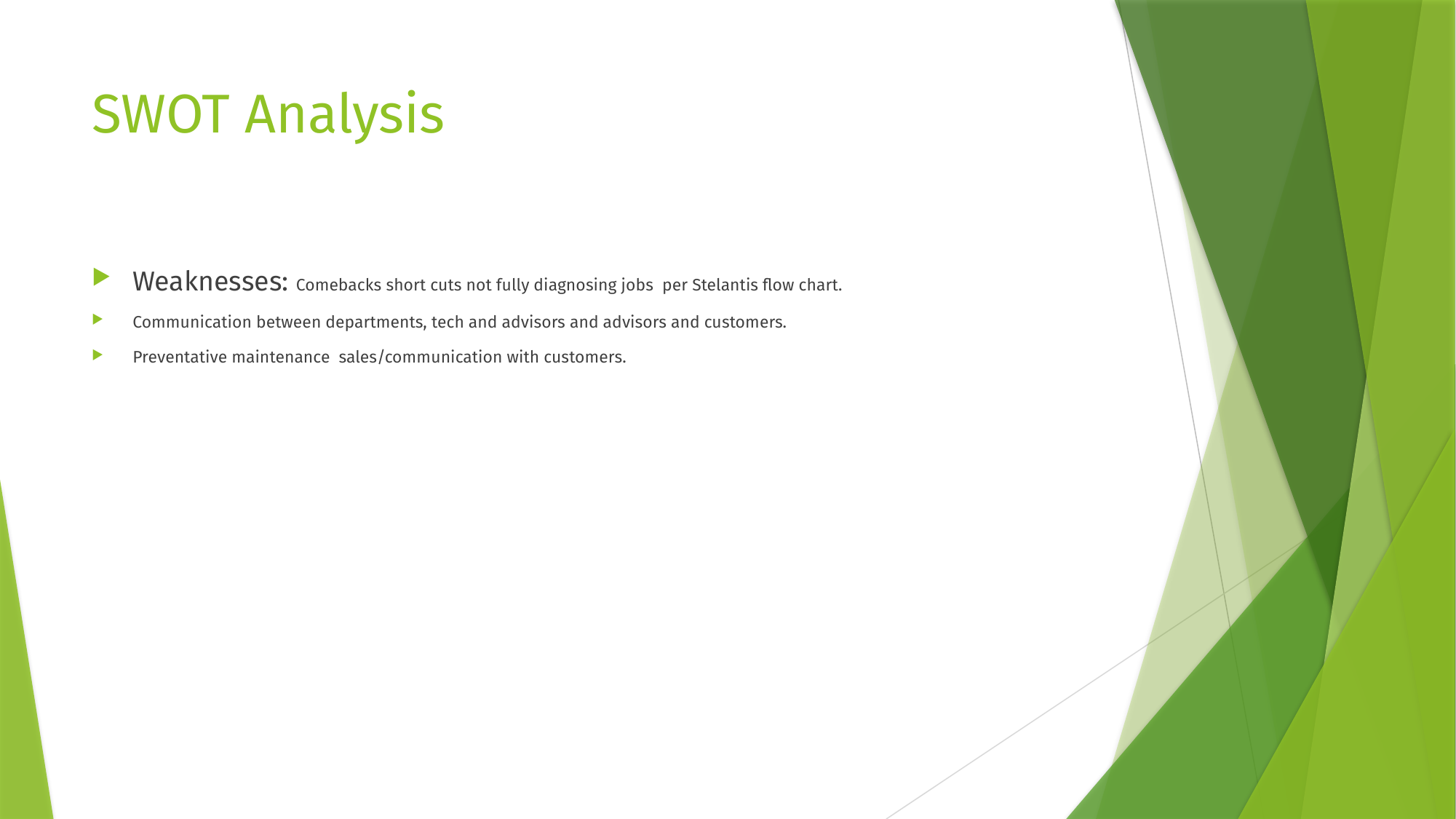

# SWOT Analysis
Weaknesses: Comebacks short cuts not fully diagnosing jobs  per Stelantis flow chart.
Communication between departments, tech and advisors and advisors and customers.
Preventative maintenance  sales/communication with customers.